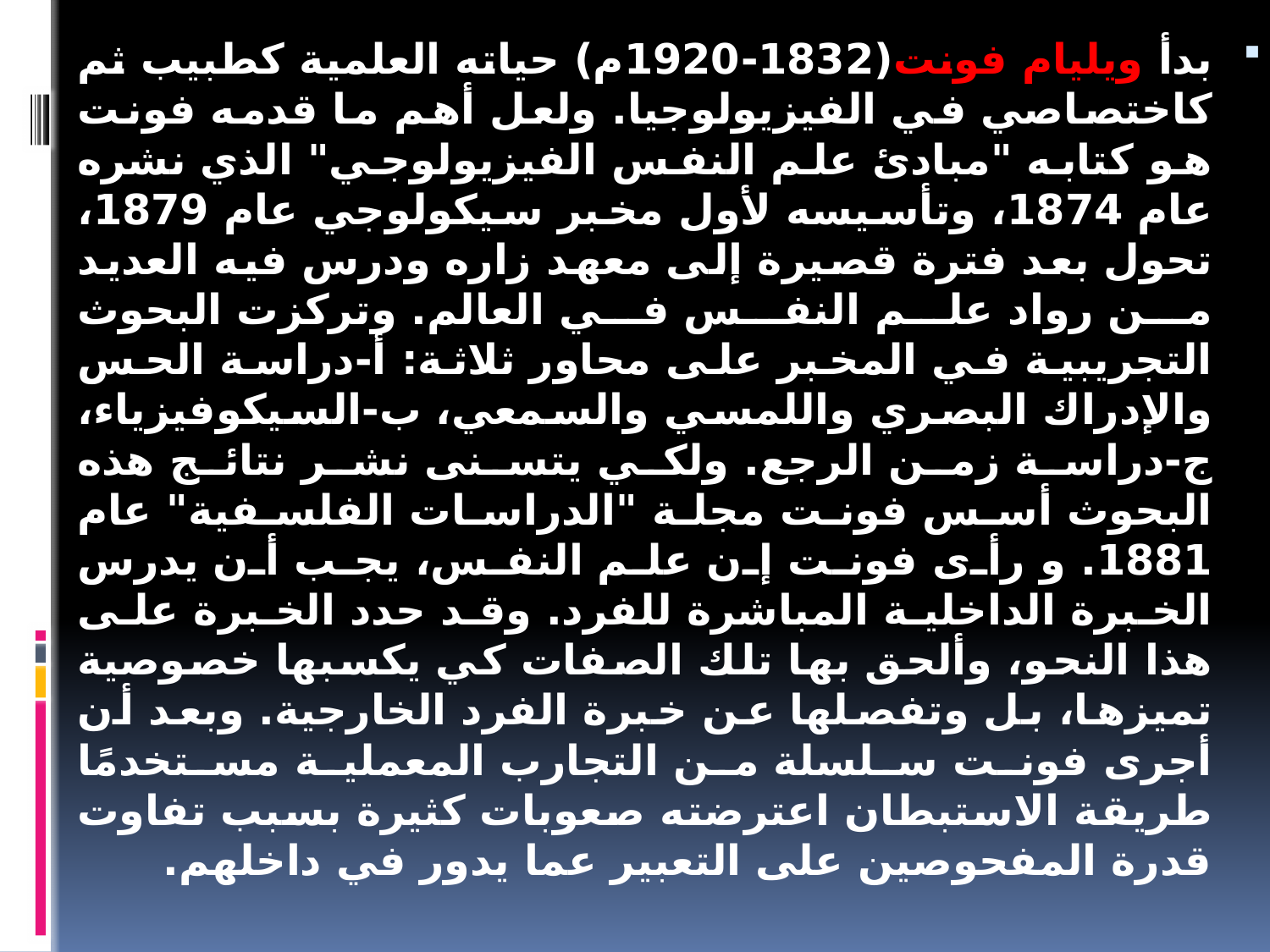

بدأ ويليام فونت(1832-1920م) حياته العلمية كطبيب ثم كاختصاصي في الفيزيولوجيا. ولعل أهم ما قدمه فونت هو كتابه "مبادئ علم النفس الفيزيولوجي" الذي نشره عام 1874، وتأسيسه لأول مخبر سيكولوجي عام 1879، تحول بعد فترة قصيرة إلى معهد زاره ودرس فيه العديد من رواد علم النفس في العالم. وتركزت البحوث التجريبية في المخبر على محاور ثلاثة: أ-دراسة الحس والإدراك البصري واللمسي والسمعي، ب-السيكوفيزياء، ج-دراسة زمن الرجع. ولكي يتسنى نشر نتائج هذه البحوث أسس فونت مجلة "الدراسات الفلسفية" عام 1881. و رأى فونت إن علم النفس، يجب أن يدرس الخبرة الداخلية المباشرة للفرد. وقد حدد الخبرة على هذا النحو، وألحق بها تلك الصفات كي يكسبها خصوصية تميزها، بل وتفصلها عن خبرة الفرد الخارجية. وبعد أن أجرى فونت سلسلة من التجارب المعملية مستخدمًا طريقة الاستبطان اعترضته صعوبات كثيرة بسبب تفاوت قدرة المفحوصين على التعبير عما يدور في داخلهم.